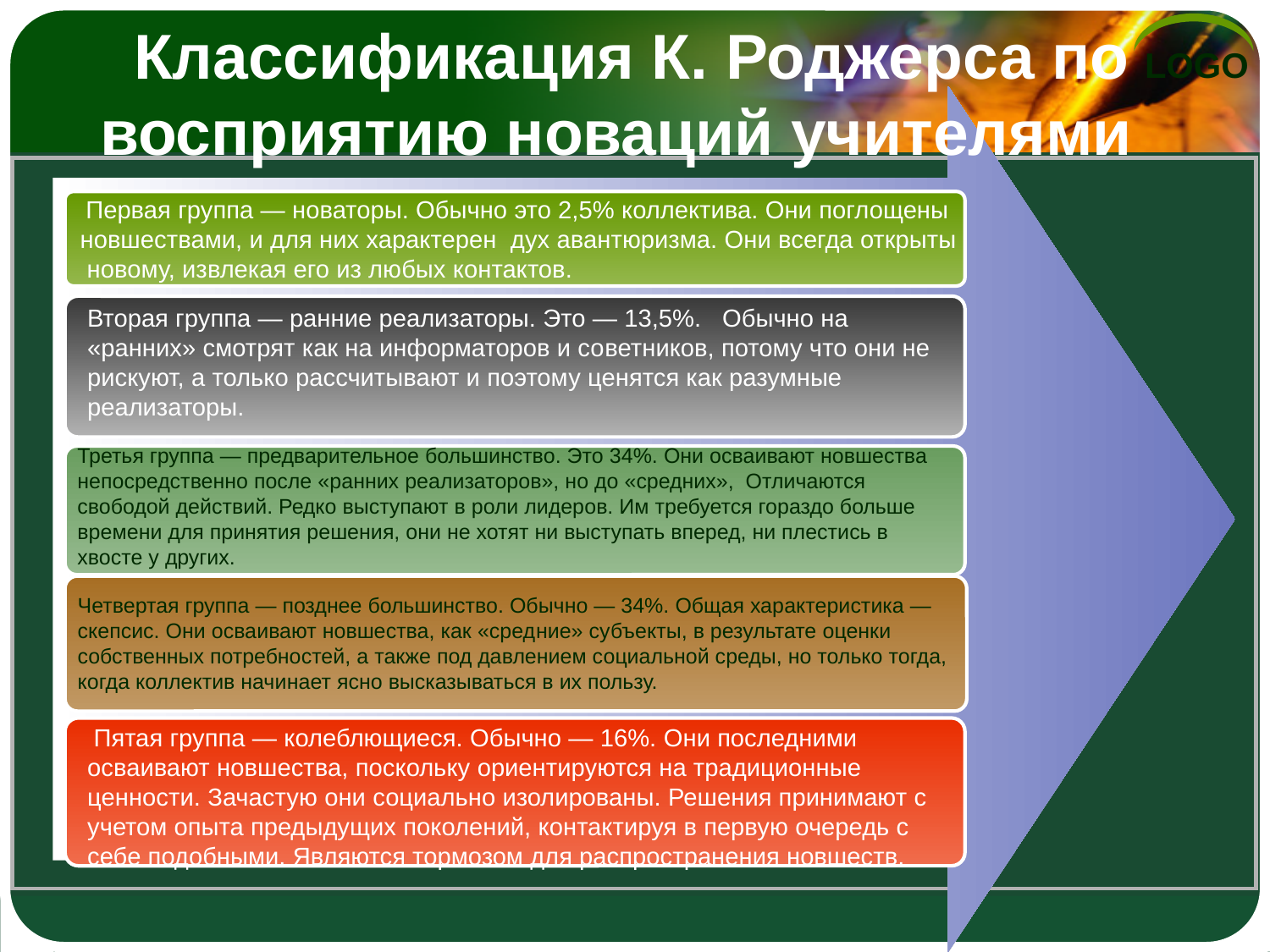

# Классификация К. Роджерса по восприятию новаций учителями

 Первая группа — новаторы. Обычно это 2,5% коллектива. Они поглощены
новшествами, и для них характерен  дух авантюризма. Они всегда открыты
 новому, извлекая его из любых контактов.

Вторая группа — ранние реализаторы. Это — 13,5%.   Обычно на «ранних» смотрят как на информаторов и со­ветников, потому что они не рискуют, а только рассчитывают и поэтому ценятся как разумные реализаторы.
Третья группа — предварительное большинство. Это 34%. Они осваивают новшества непосредственно после «ранних реализаторов», но до «средних»,  Отличаются свободой действий. Редко выступают в роли лидеров. Им требуется гораздо больше времени для принятия решения, они не хотят ни выступать вперед, ни плестись в хвосте у других.

Четвертая группа — позднее большинство. Обычно — 34%. Общая характеристика — скепсис. Они осваивают новшества, как «сред­ние» субъекты, в результате оценки собственных потребностей, а также под давлением социальной среды, но только тогда, когда коллектив начи­нает ясно высказываться в их пользу.
 Пятая группа — колеблющиеся. Обычно — 16%. Они последними осваивают новшества, поскольку ориентируются на традиционные ценности. Зачастую они социально изолированы. Решения принимают с учетом опыта предыдущих поколений, контактируя в первую очередь с себе подобными. Являются тормозом для распространения новшеств.